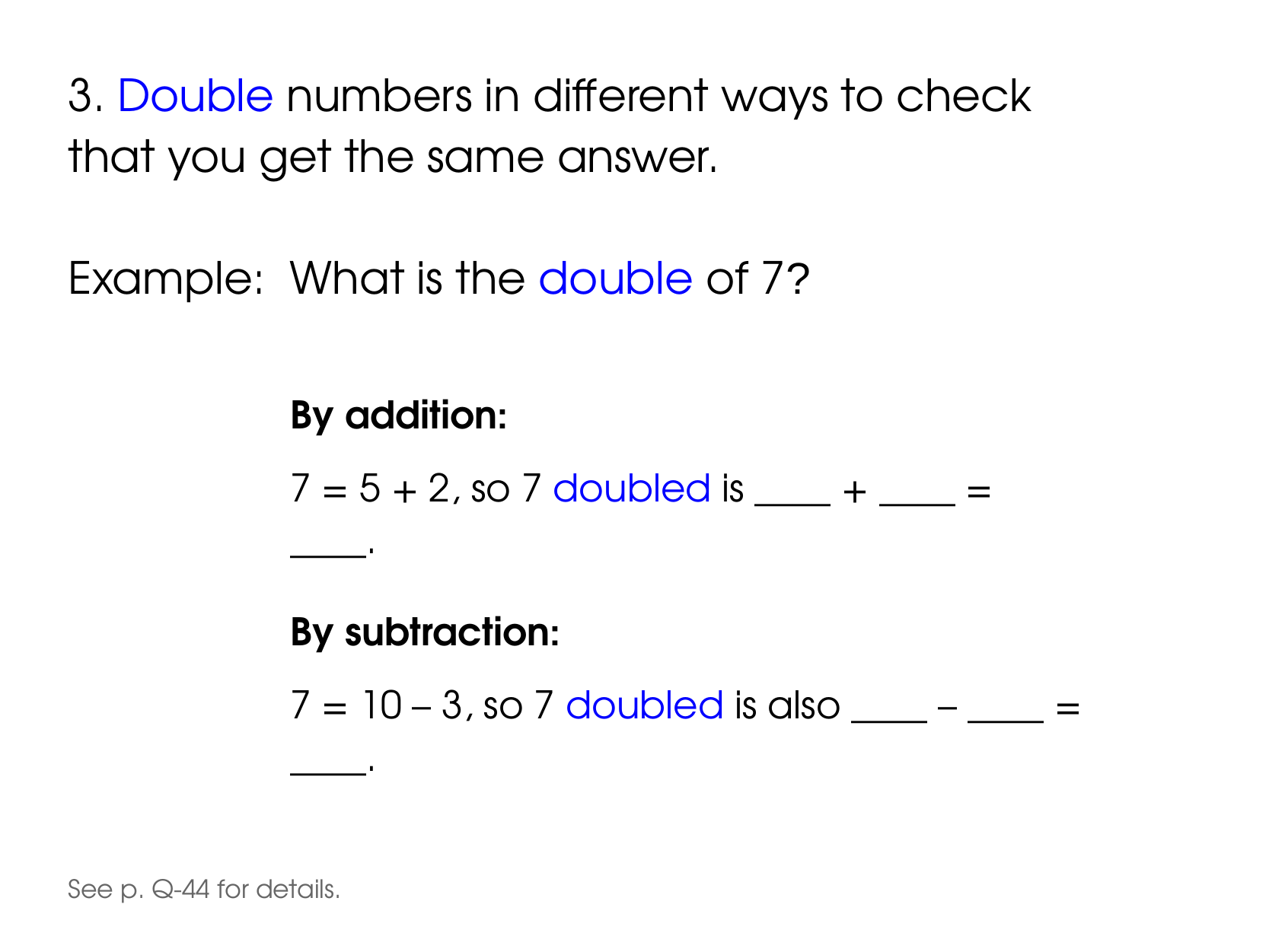

3. Double numbers in different ways to check
that you get the same answer.
Example:  What is the double of 7?
By addition:
7 = 5 + 2, so 7 doubled is ____ + ____ = ____.
By subtraction:
7 = 10 – 3, so 7 doubled is also ____ – ____ = ____.
See p. Q-44 for details.